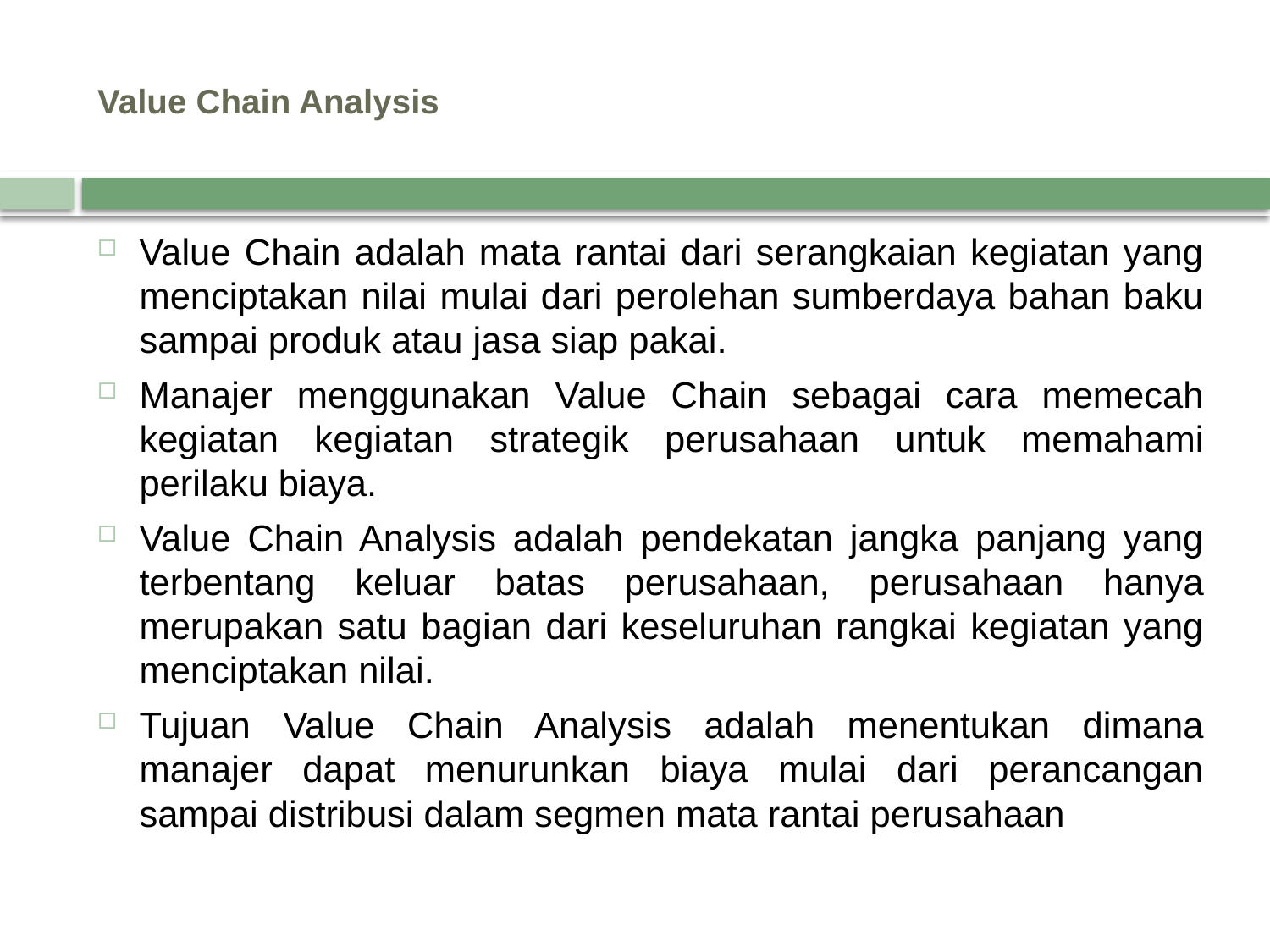

# Value Chain Analysis
Value Chain adalah mata rantai dari serangkaian kegiatan yang menciptakan nilai mulai dari perolehan sumberdaya bahan baku sampai produk atau jasa siap pakai.
Manajer menggunakan Value Chain sebagai cara memecah kegiatan kegiatan strategik perusahaan untuk memahami perilaku biaya.
Value Chain Analysis adalah pendekatan jangka panjang yang terbentang keluar batas perusahaan, perusahaan hanya merupakan satu bagian dari keseluruhan rangkai kegiatan yang menciptakan nilai.
Tujuan Value Chain Analysis adalah menentukan dimana manajer dapat menurunkan biaya mulai dari perancangan sampai distribusi dalam segmen mata rantai perusahaan